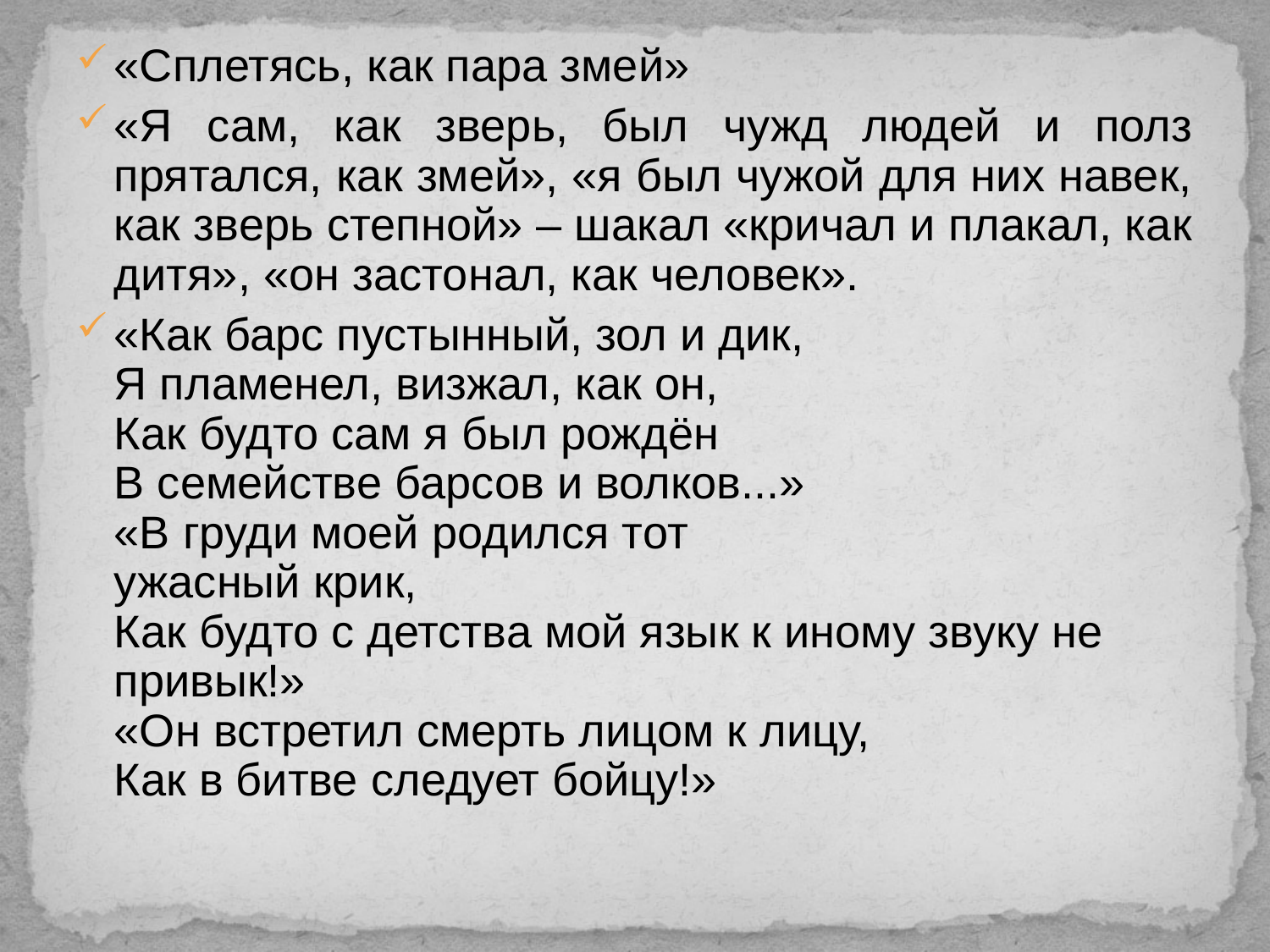

«Сплетясь, как пара змей»
«Я сам, как зверь, был чужд людей и полз прятался, как змей», «я был чужой для них навек, как зверь степной» – шакал «кричал и плакал, как дитя», «он застонал, как человек».
«Как барс пустынный, зол и дик,
Я пламенел, визжал, как он,
Как будто сам я был рождён
В семействе барсов и волков...»
«В груди моей родился тот
ужасный крик,
Как будто с детства мой язык к иному звуку не привык!»
«Он встретил смерть лицом к лицу,
Как в битве следует бойцу!»